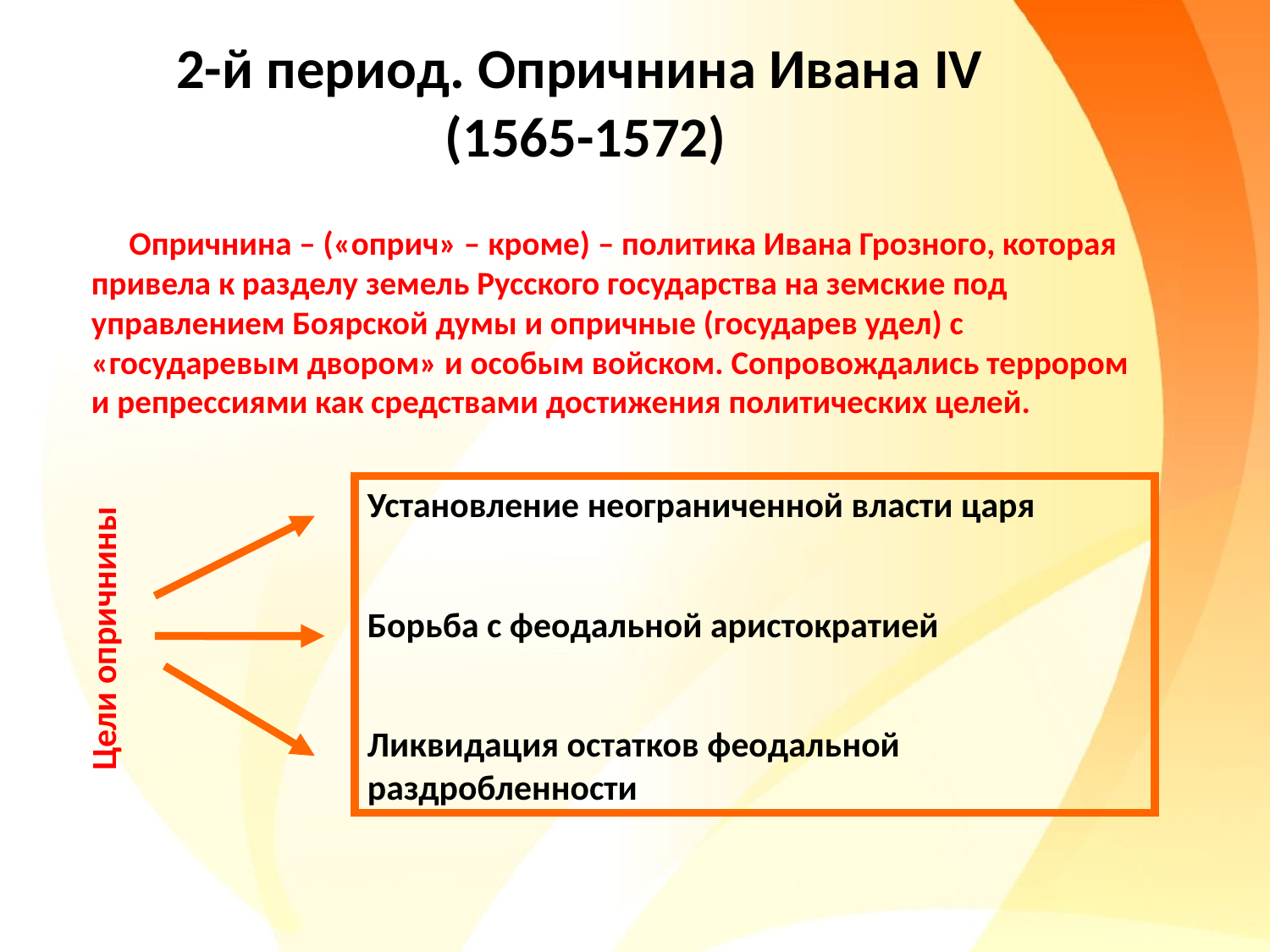

# 2-й период. Опричнина Ивана IV (1565-1572)
           Опричнина – («оприч» – кроме) – политика Ивана Грозного, которая привела к разделу земель Русского государства на земские под управлением Боярской думы и опричные (государев удел) с «государевым двором» и особым войском. Сопровождались террором и репрессиями как средствами достижения политических целей.

Цели опричнины
Установление неограниченной власти царя

Борьба с феодальной аристократией

Ликвидация остатков феодальной раздробленности